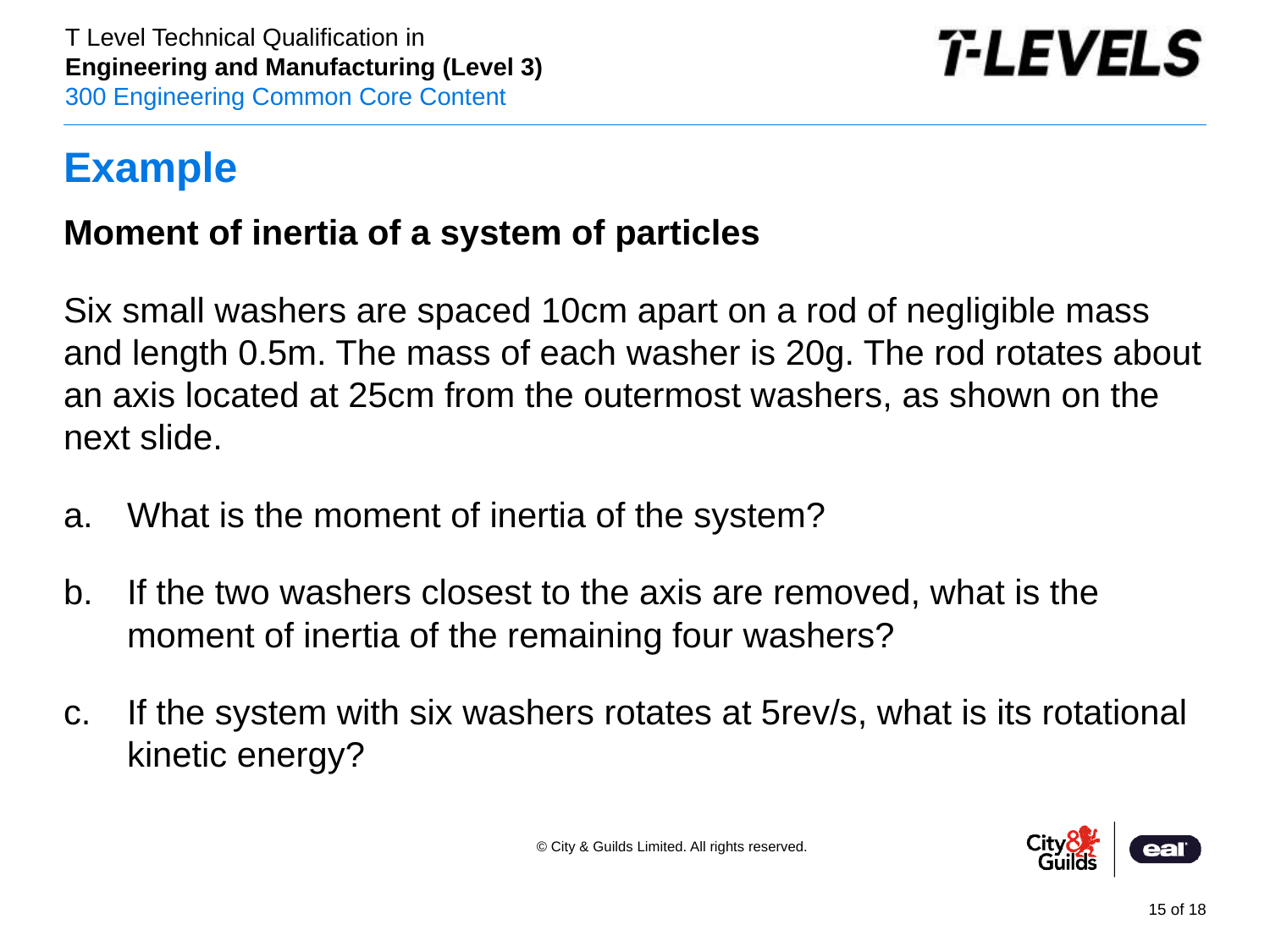

# Example
Moment of inertia of a system of particles
Six small washers are spaced 10cm apart on a rod of negligible mass and length 0.5m. The mass of each washer is 20g. The rod rotates about an axis located at 25cm from the outermost washers, as shown on the next slide.
What is the moment of inertia of the system?
If the two washers closest to the axis are removed, what is the moment of inertia of the remaining four washers?
If the system with six washers rotates at 5rev/s, what is its rotational kinetic energy?